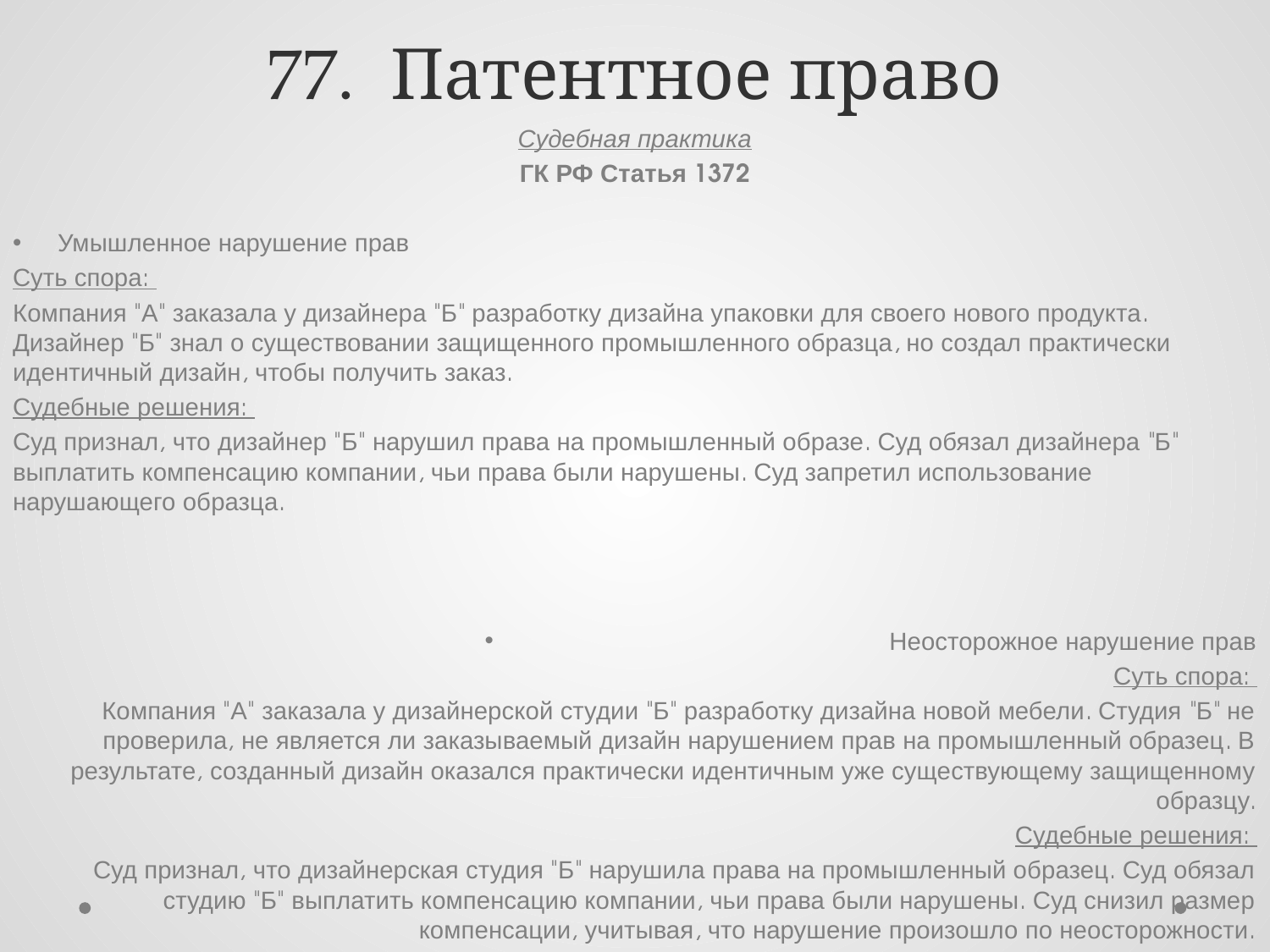

# 77.  Патентное право
Судебная практика
ГК РФ Статья 1372

Умышленное нарушение прав
Суть спора:
Компания "А" заказала у дизайнера "Б" разработку дизайна упаковки для своего нового продукта. Дизайнер "Б" знал о существовании защищенного промышленного образца, но создал практически идентичный дизайн, чтобы получить заказ.
Судебные решения:
Суд признал, что дизайнер "Б" нарушил права на промышленный образе. Суд обязал дизайнера "Б" выплатить компенсацию компании, чьи права были нарушены. Суд запретил использование нарушающего образца.

Неосторожное нарушение прав
 Суть спора:
Компания "А" заказала у дизайнерской студии "Б" разработку дизайна новой мебели. Студия "Б" не проверила, не является ли заказываемый дизайн нарушением прав на промышленный образец. В результате, созданный дизайн оказался практически идентичным уже существующему защищенному образцу.
Судебные решения:
Суд признал, что дизайнерская студия "Б" нарушила права на промышленный образец. Суд обязал студию "Б" выплатить компенсацию компании, чьи права были нарушены. Суд снизил размер компенсации, учитывая, что нарушение произошло по неосторожности.